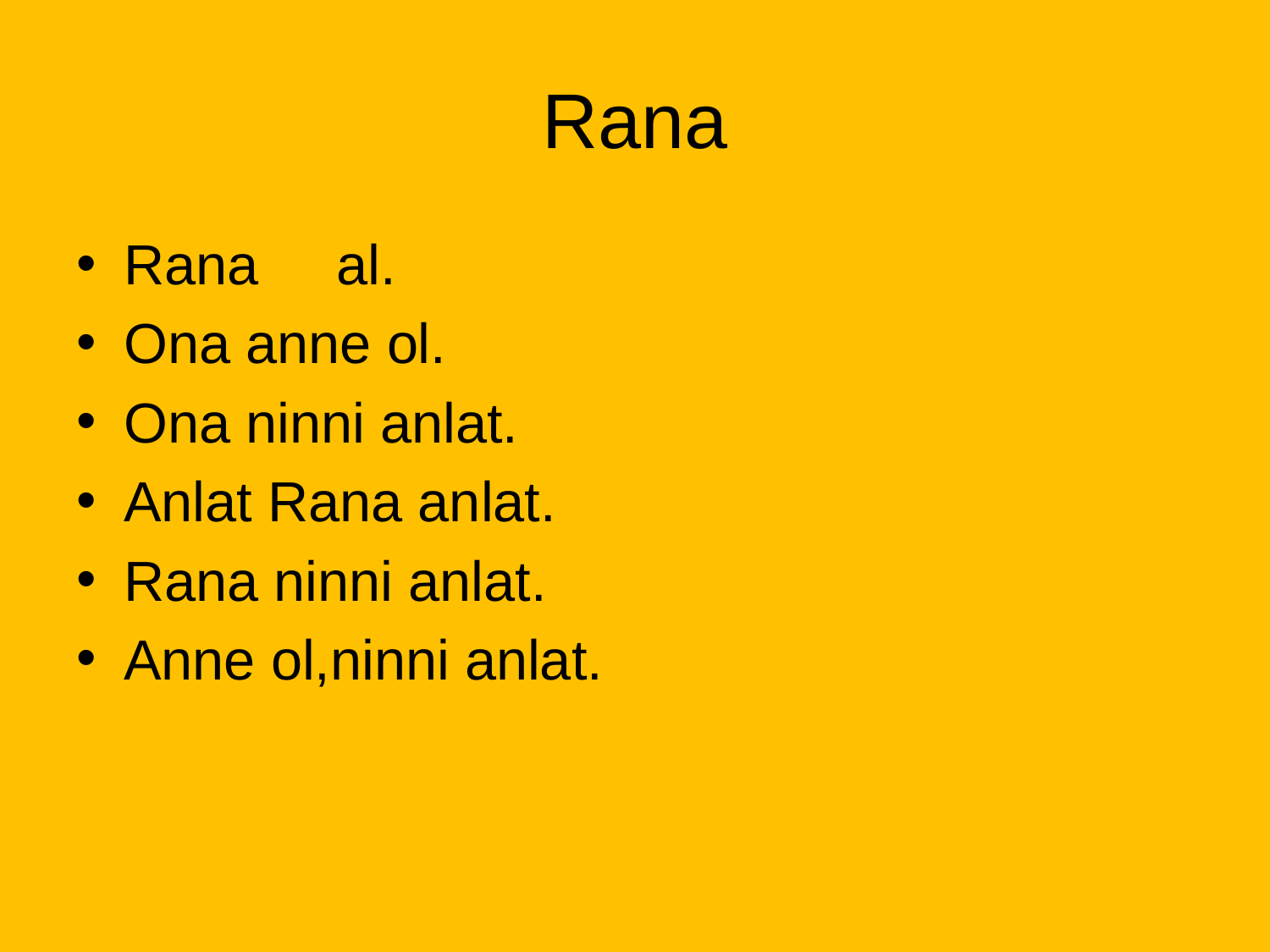

# Rana
Rana     al.
Ona anne ol.
Ona ninni anlat.
Anlat Rana anlat.
Rana ninni anlat.
Anne ol,ninni anlat.